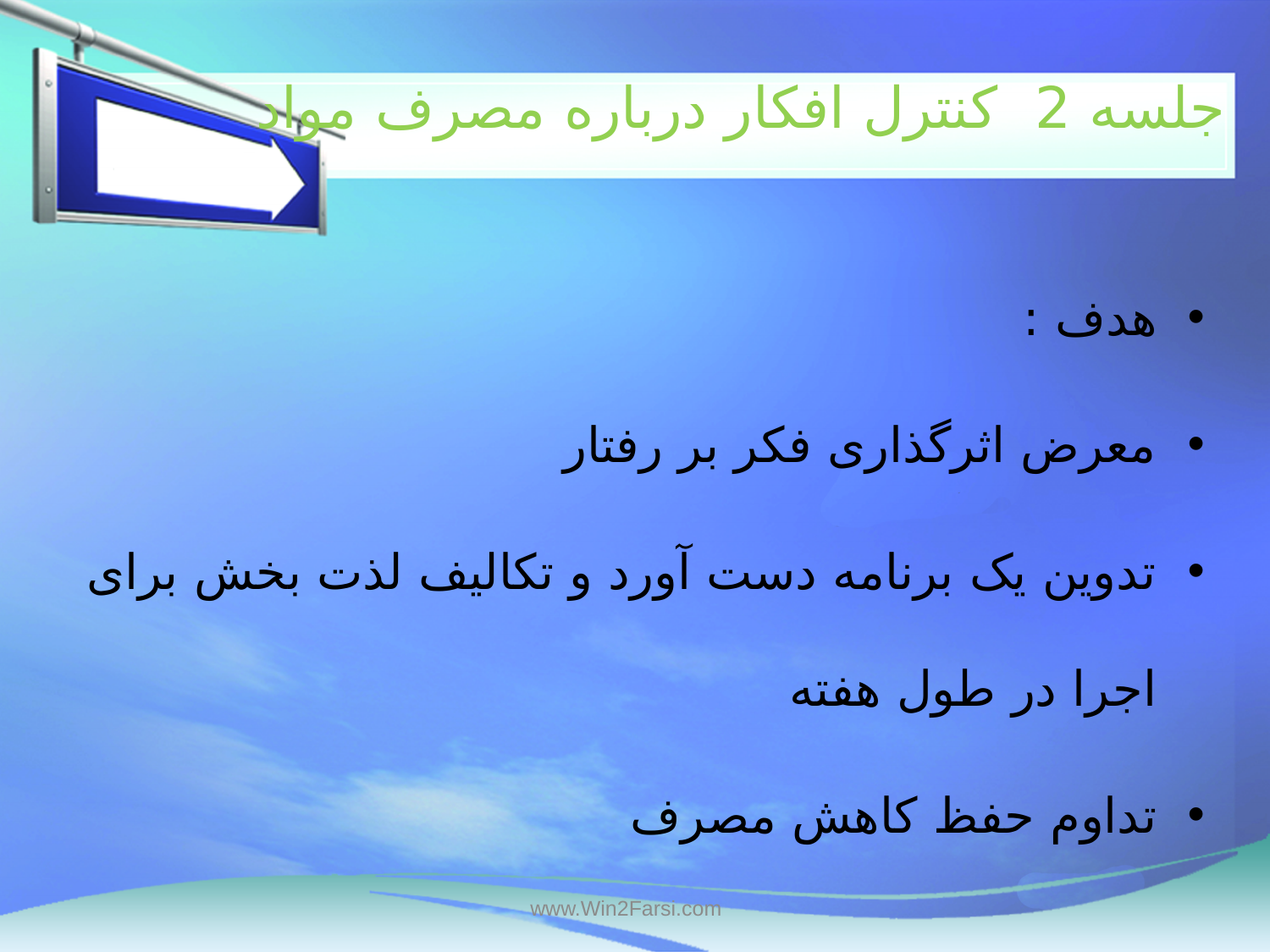

# جلسه 2  کنترل افکار درباره مصرف مواد
هدف :
معرض اثرگذاری فکر بر رفتار
تدوین یک برنامه دست آورد و تکالیف لذت بخش برای اجرا در طول هفته
تداوم حفظ کاهش مصرف

www.Win2Farsi.com